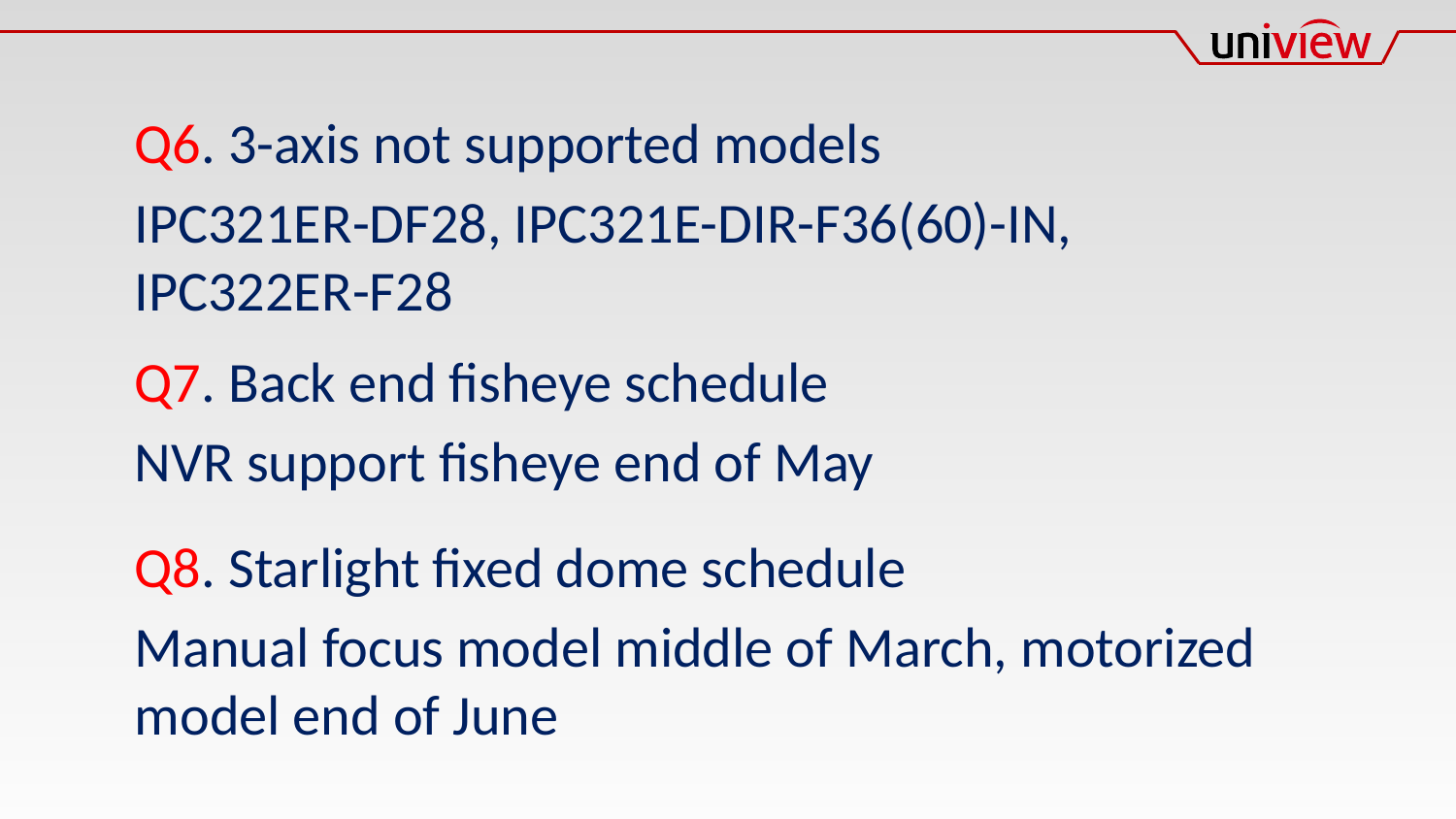

Q6. 3-axis not supported models
IPC321ER-DF28, IPC321E-DIR-F36(60)-IN, IPC322ER-F28

Q7. Back end fisheye schedule
NVR support fisheye end of May
Q8. Starlight fixed dome schedule
Manual focus model middle of March, motorized model end of June